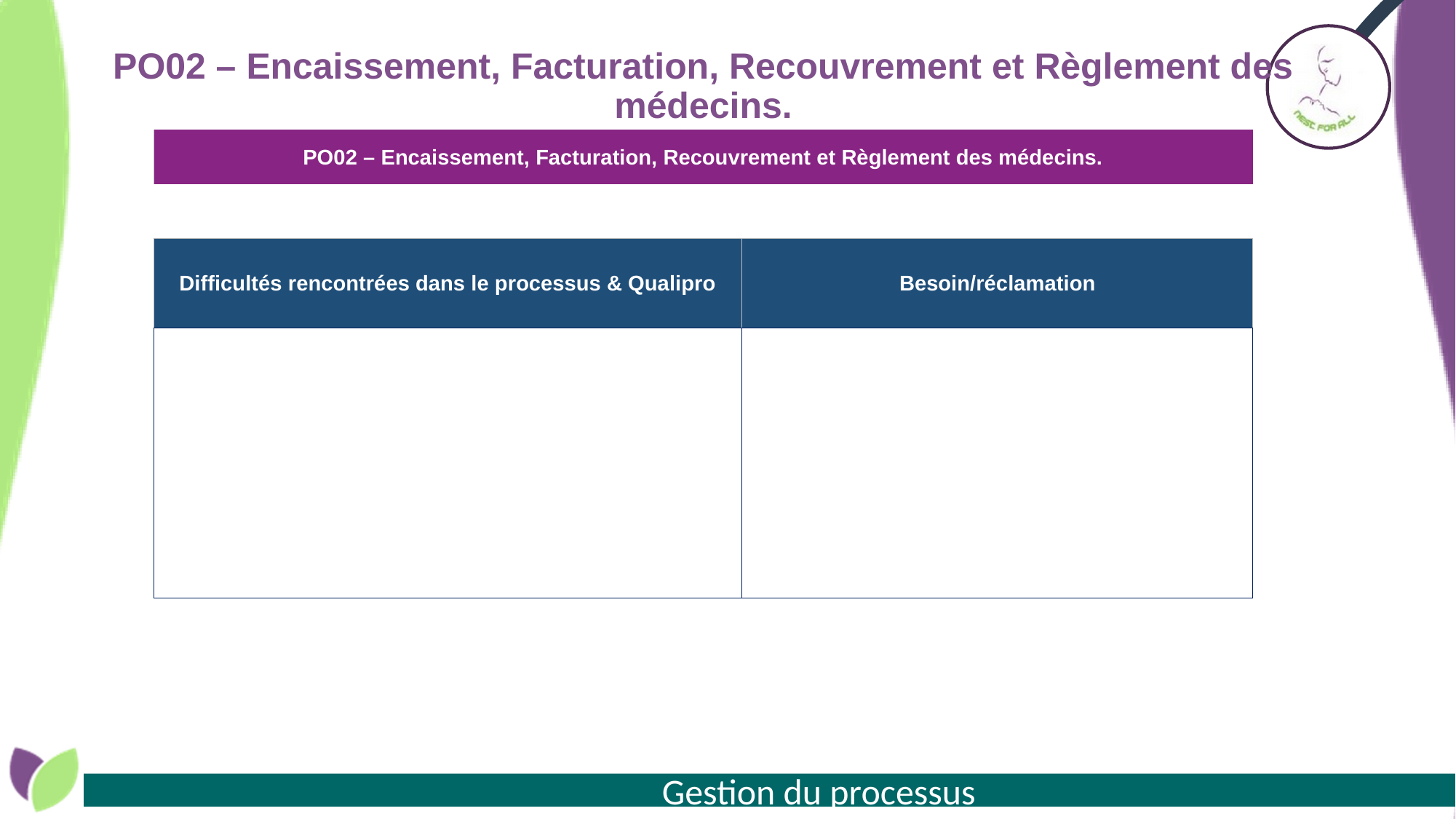

# PO02 – Encaissement, Facturation, Recouvrement et Règlement des médecins.
| PO02 – Encaissement, Facturation, Recouvrement et Règlement des médecins. |  |
| --- | --- |
|  |  |
| Difficultés rencontrées dans le processus & Qualipro | Besoin/réclamation |
|  |  |
Gestion du processus